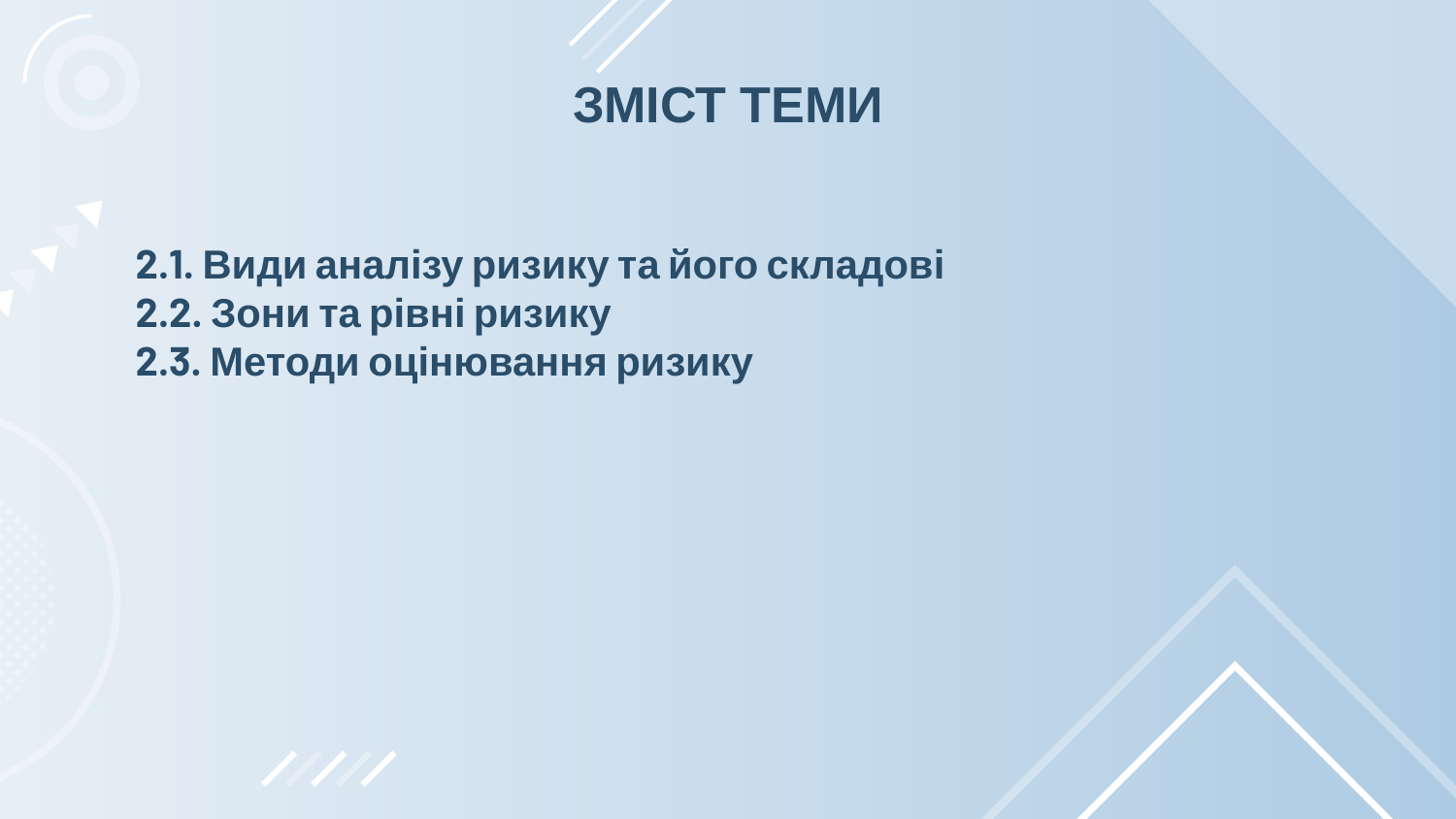

# ЗМІСТ ТЕМИ
2.1. Види аналізу ризику та його складові
2.2. Зони та рівні ризику
2.3. Методи оцінювання ризику